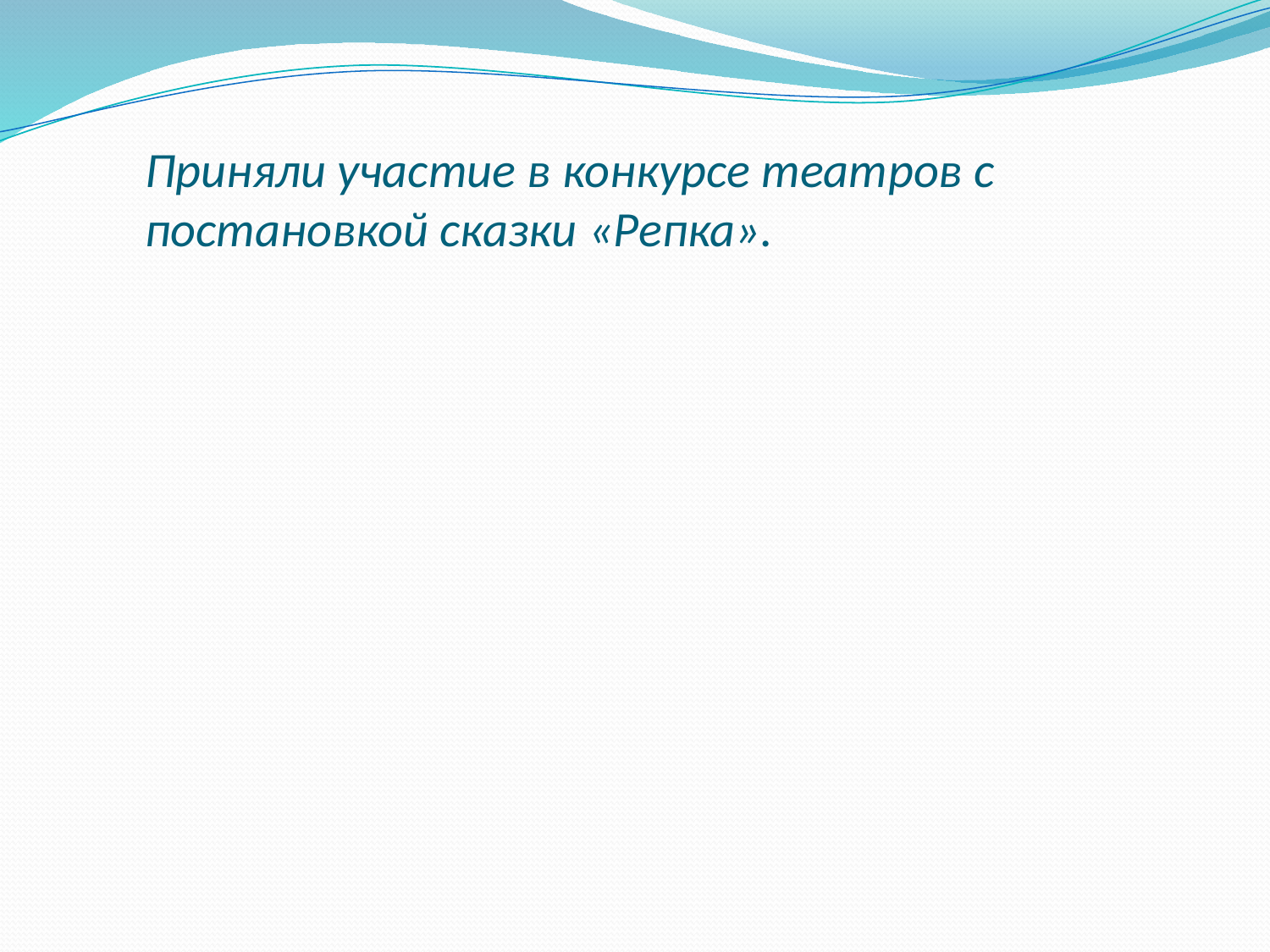

# Приняли участие в конкурсе театров с постановкой сказки «Репка».